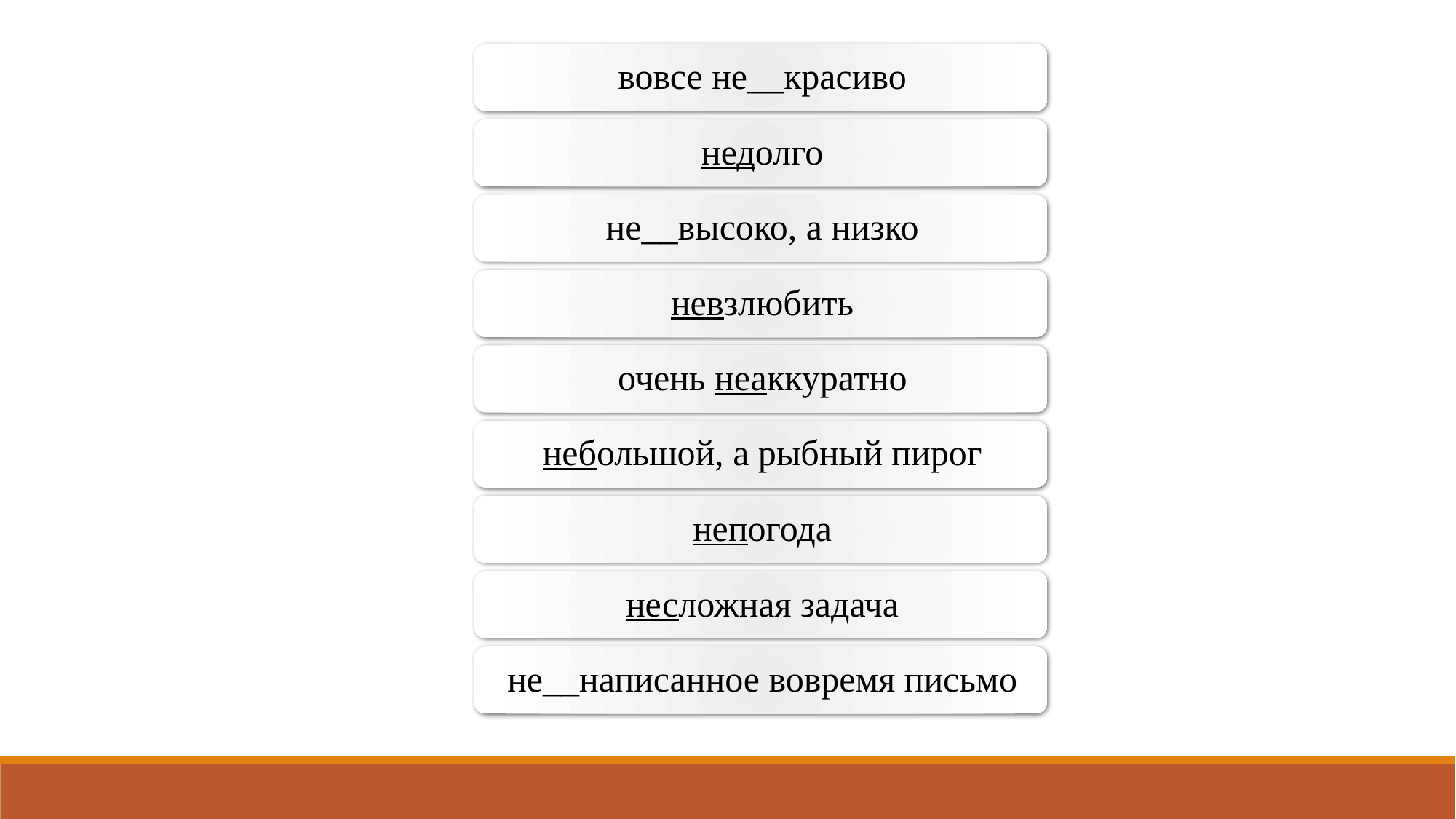

вовсе не__красиво
недолго
не__высоко, а низко
невзлюбить
очень неаккуратно
небольшой, а рыбный пирог
непогода
несложная задача
не__написанное вовремя письмо